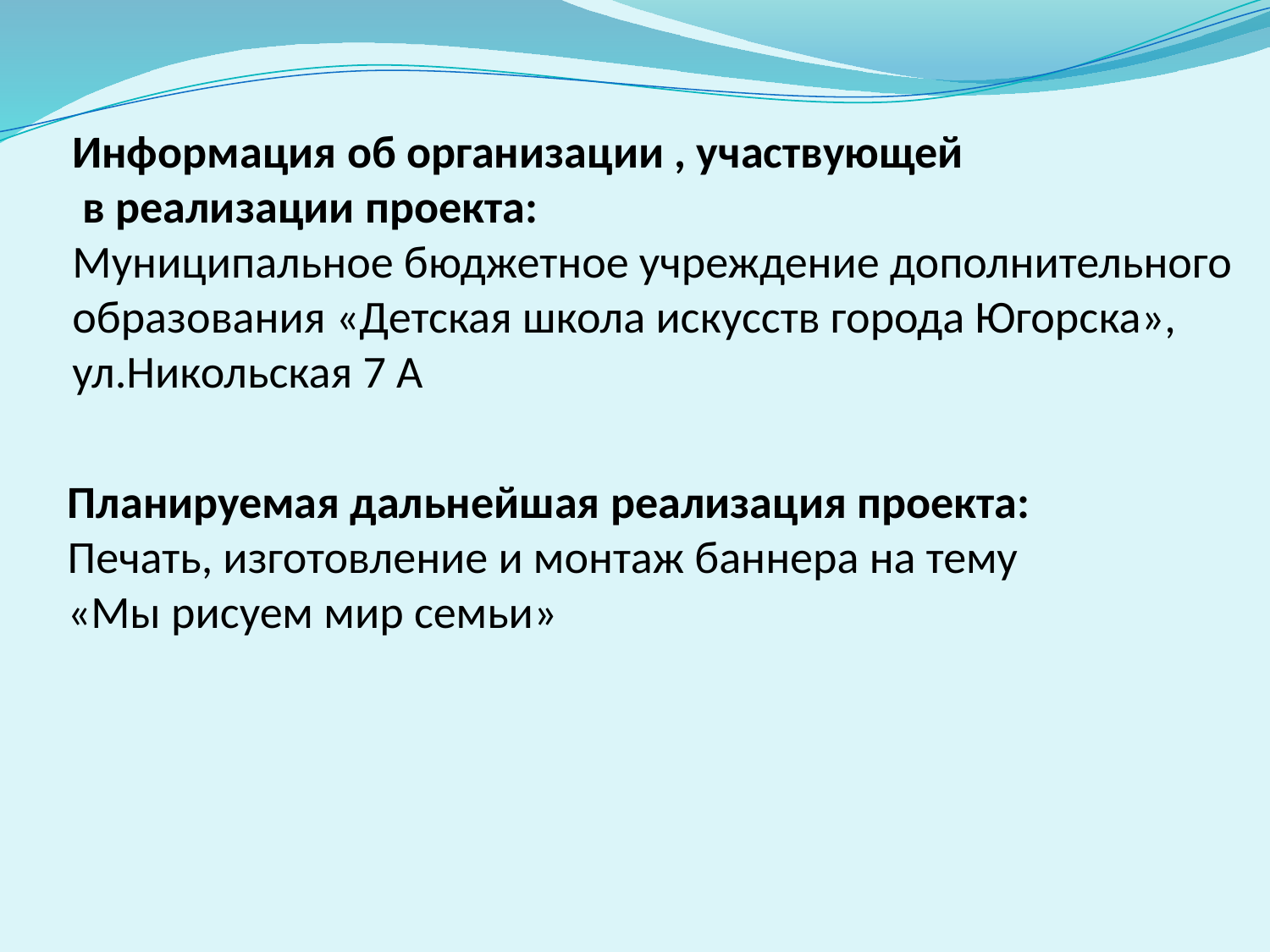

Информация об организации , участвующей
 в реализации проекта:
Муниципальное бюджетное учреждение дополнительного
образования «Детская школа искусств города Югорска»,
ул.Никольская 7 А
Планируемая дальнейшая реализация проекта:
Печать, изготовление и монтаж баннера на тему
«Мы рисуем мир семьи»